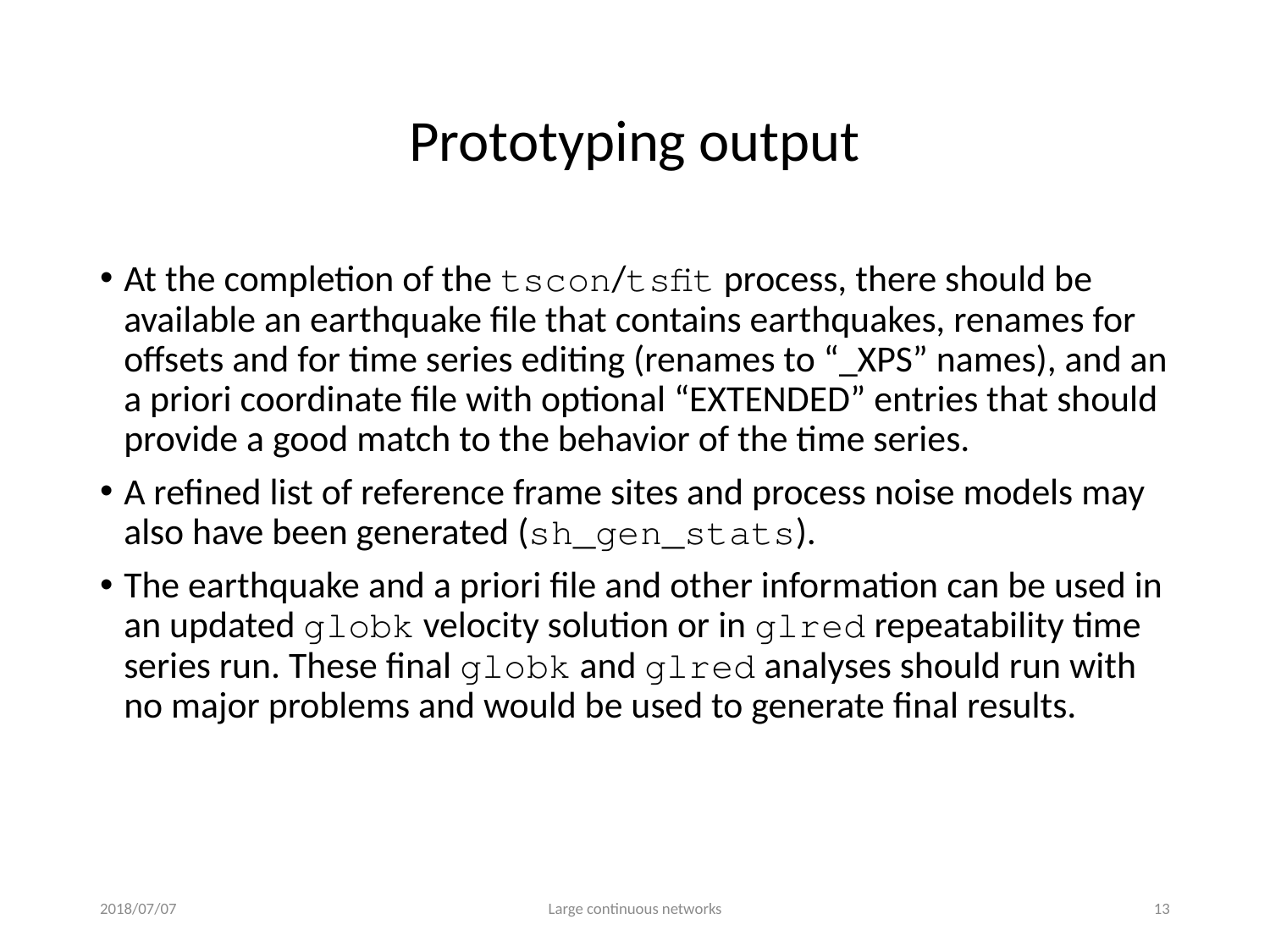

# Prototyping output
At the completion of the tscon/tsfit process, there should be available an earthquake file that contains earthquakes, renames for offsets and for time series editing (renames to “_XPS” names), and an a priori coordinate file with optional “EXTENDED” entries that should provide a good match to the behavior of the time series.
A refined list of reference frame sites and process noise models may also have been generated (sh_gen_stats).
The earthquake and a priori file and other information can be used in an updated globk velocity solution or in glred repeatability time series run. These final globk and glred analyses should run with no major problems and would be used to generate final results.

2018/07/07
Large continuous networks
13